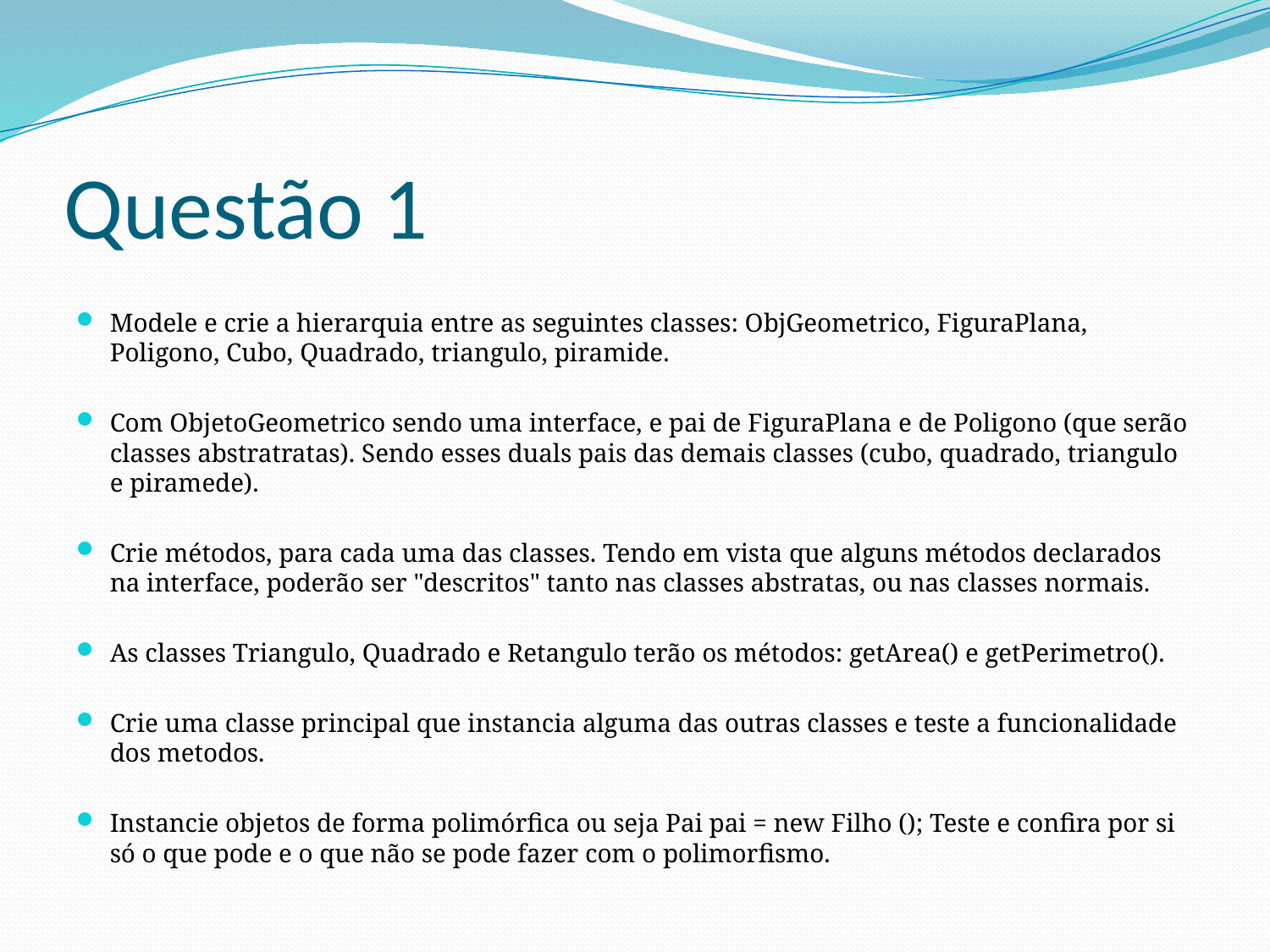

# Questão 1

Modele e crie a hierarquia entre as seguintes classes: ObjGeometrico, FiguraPlana, Poligono, Cubo, Quadrado, triangulo, piramide.

Com ObjetoGeometrico sendo uma interface, e pai de FiguraPlana e de Poligono (que serão classes abstratratas). Sendo esses duals pais das demais classes (cubo, quadrado, triangulo e piramede).

Crie métodos, para cada uma das classes. Tendo em vista que alguns métodos declarados na interface, poderão ser "descritos" tanto nas classes abstratas, ou nas classes normais.

As classes Triangulo, Quadrado e Retangulo terão os métodos: getArea() e getPerimetro().

Crie uma classe principal que instancia alguma das outras classes e teste a funcionalidade dos metodos.

Instancie objetos de forma polimórfica ou seja Pai pai = new Filho (); Teste e confira por si só o que pode e o que não se pode fazer com o polimorfismo.